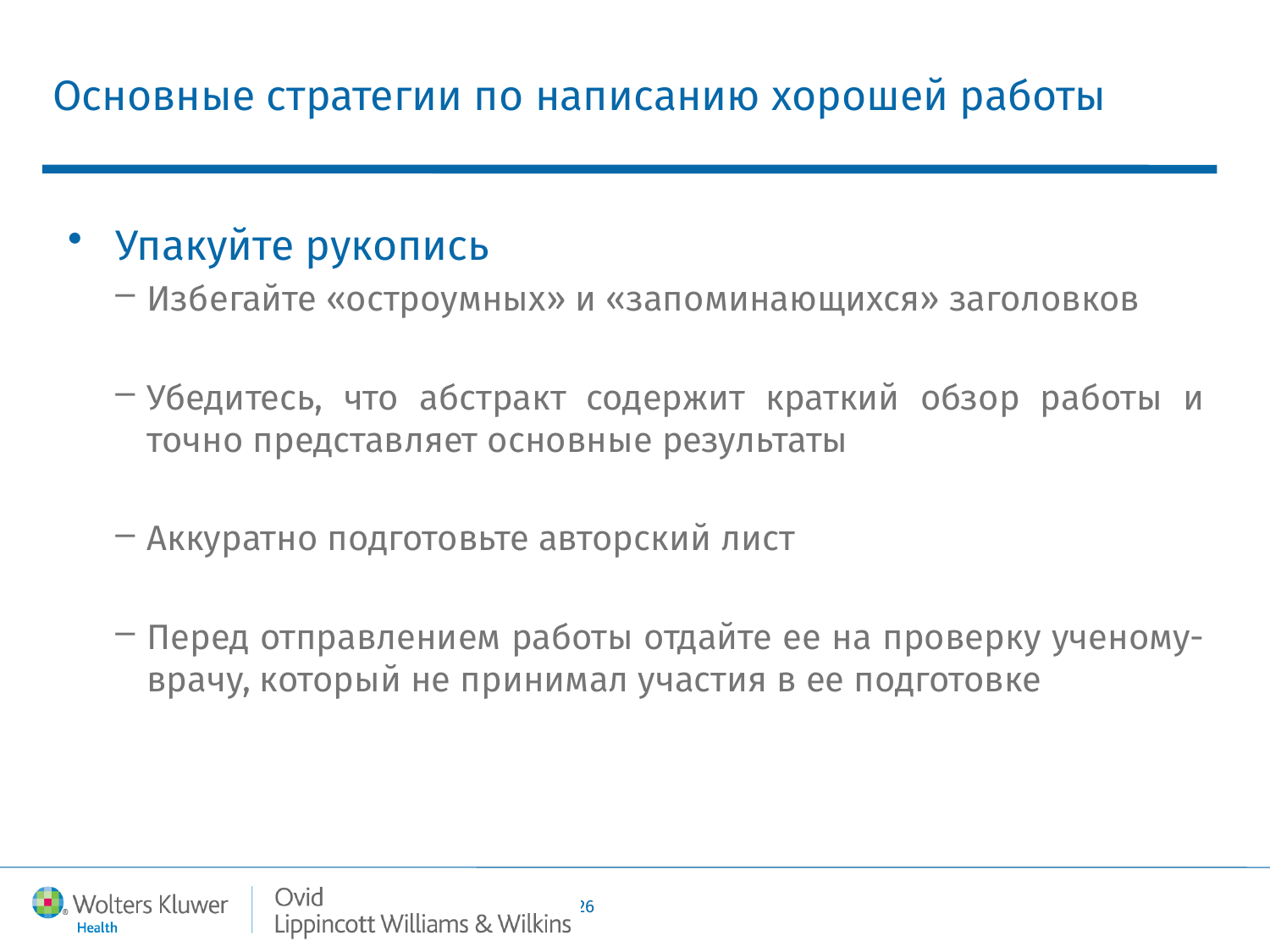

# Основные стратегии по написанию хорошей работы
Упакуйте рукопись
Избегайте «остроумных» и «запоминающихся» заголовков

Убедитесь, что абстракт содержит краткий обзор работы и точно представляет основные результаты

Аккуратно подготовьте авторский лист

Перед отправлением работы отдайте ее на проверку ученому-врачу, который не принимал участия в ее подготовке